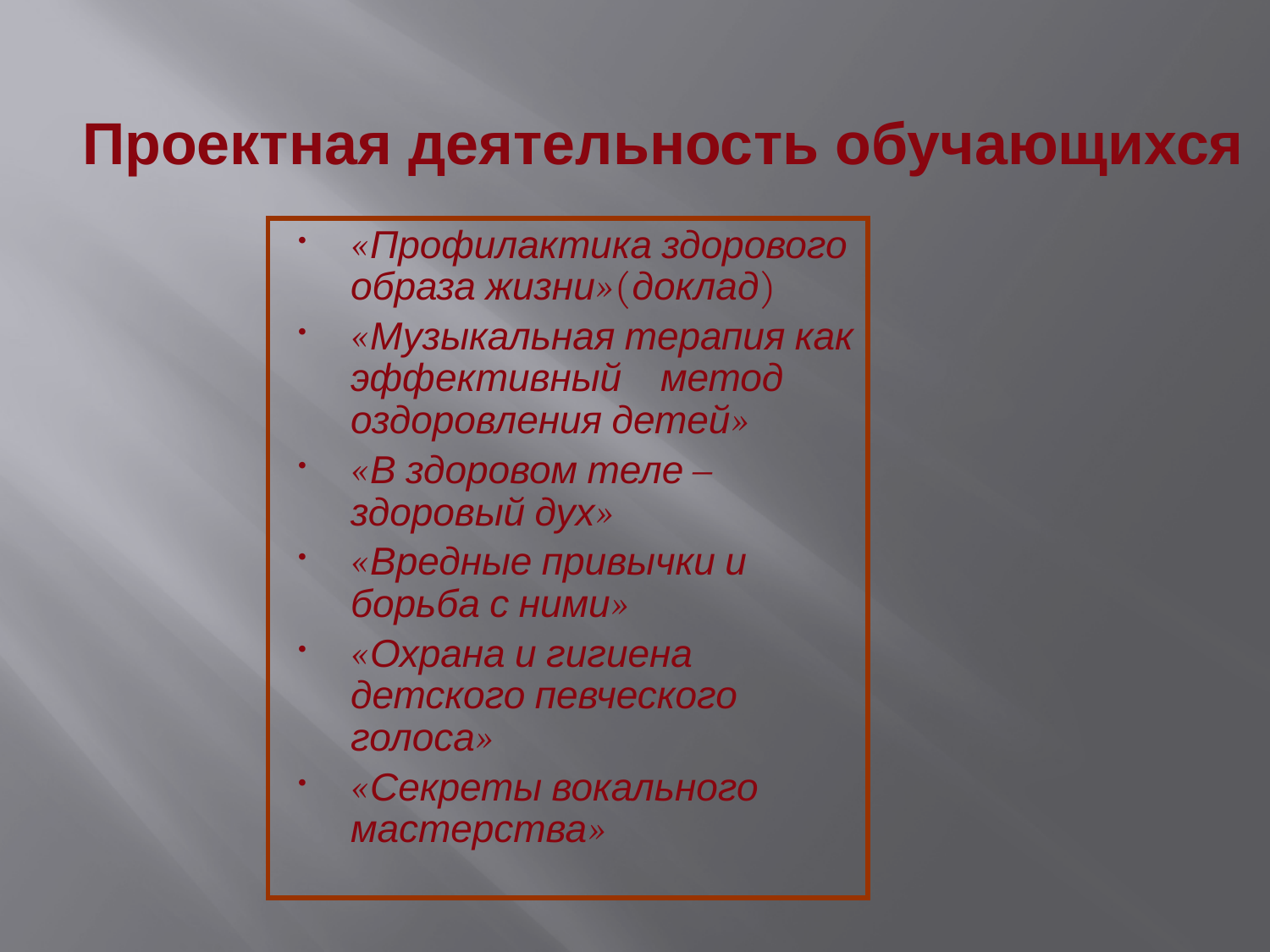

# Проектная деятельность обучающихся
«Профилактика здорового образа жизни»(доклад)
«Музыкальная терапия как эффективный    метод оздоровления детей»
«В здоровом теле –здоровый дух»
«Вредные привычки и борьба с ними»
«Охрана и гигиена детского певческого голоса»
«Секреты вокального мастерства»